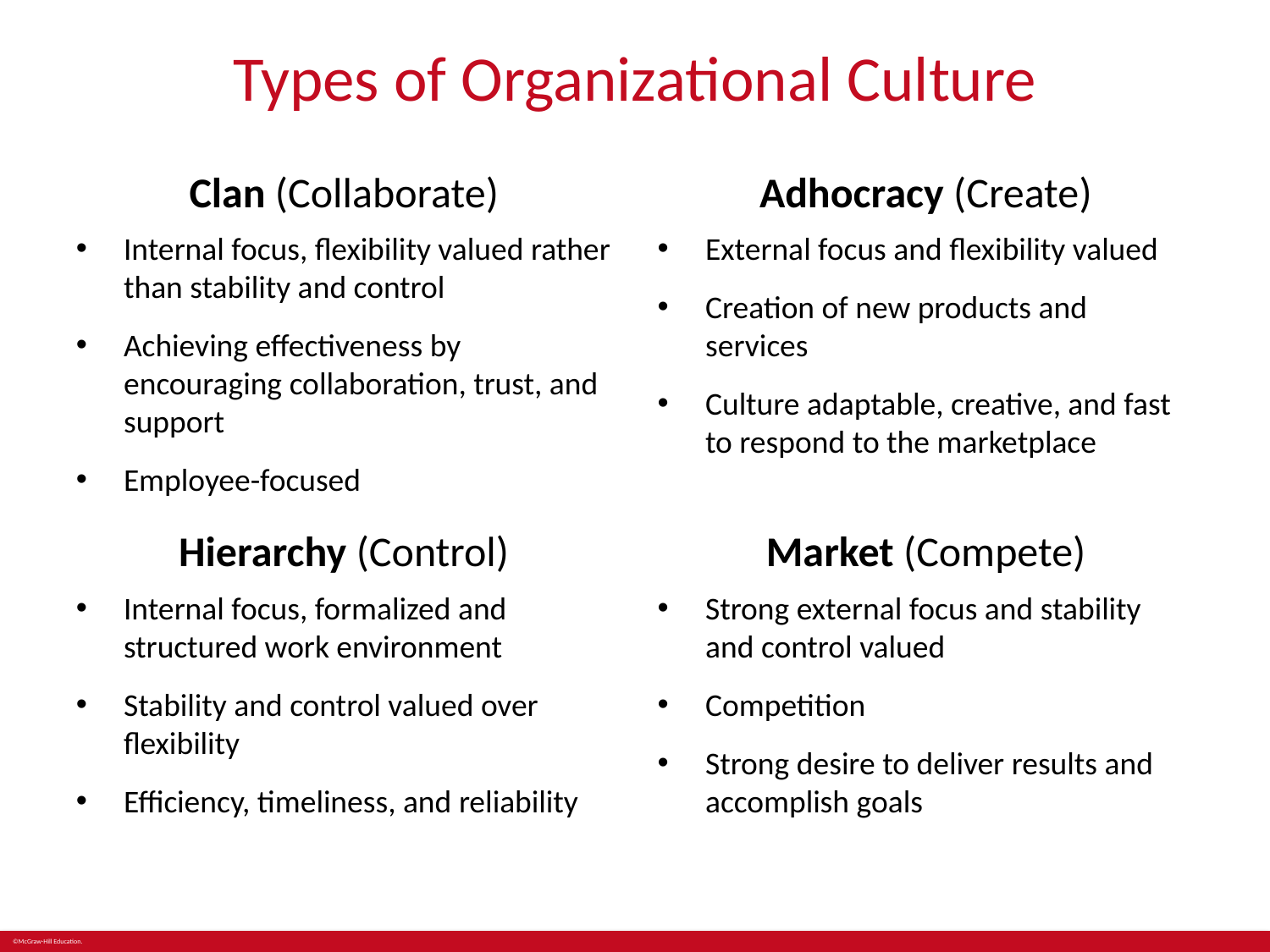

# Types of Organizational Culture
Clan (Collaborate)
Adhocracy (Create)
Internal focus, flexibility valued rather than stability and control
Achieving effectiveness by encouraging collaboration, trust, and support
Employee-focused

External focus and flexibility valued
Creation of new products and services
Culture adaptable, creative, and fast to respond to the marketplace

Hierarchy (Control)
Market (Compete)
Internal focus, formalized and structured work environment
Stability and control valued over flexibility
Efficiency, timeliness, and reliability

Strong external focus and stability and control valued
Competition
Strong desire to deliver results and accomplish goals